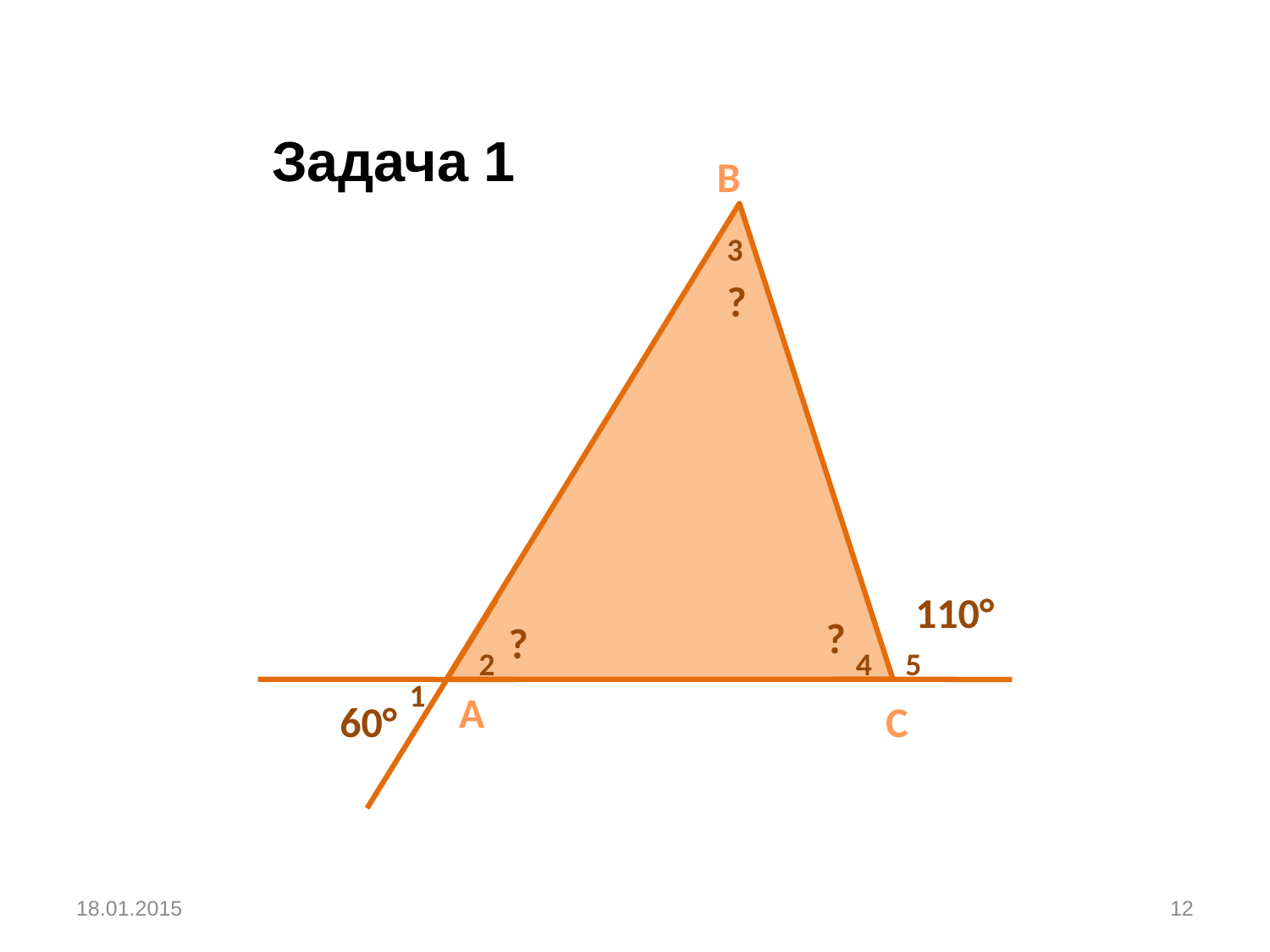

Задача 1
В

3
?
110°
?
?
2
4
5
1
А
60°
С
18.01.2015
12